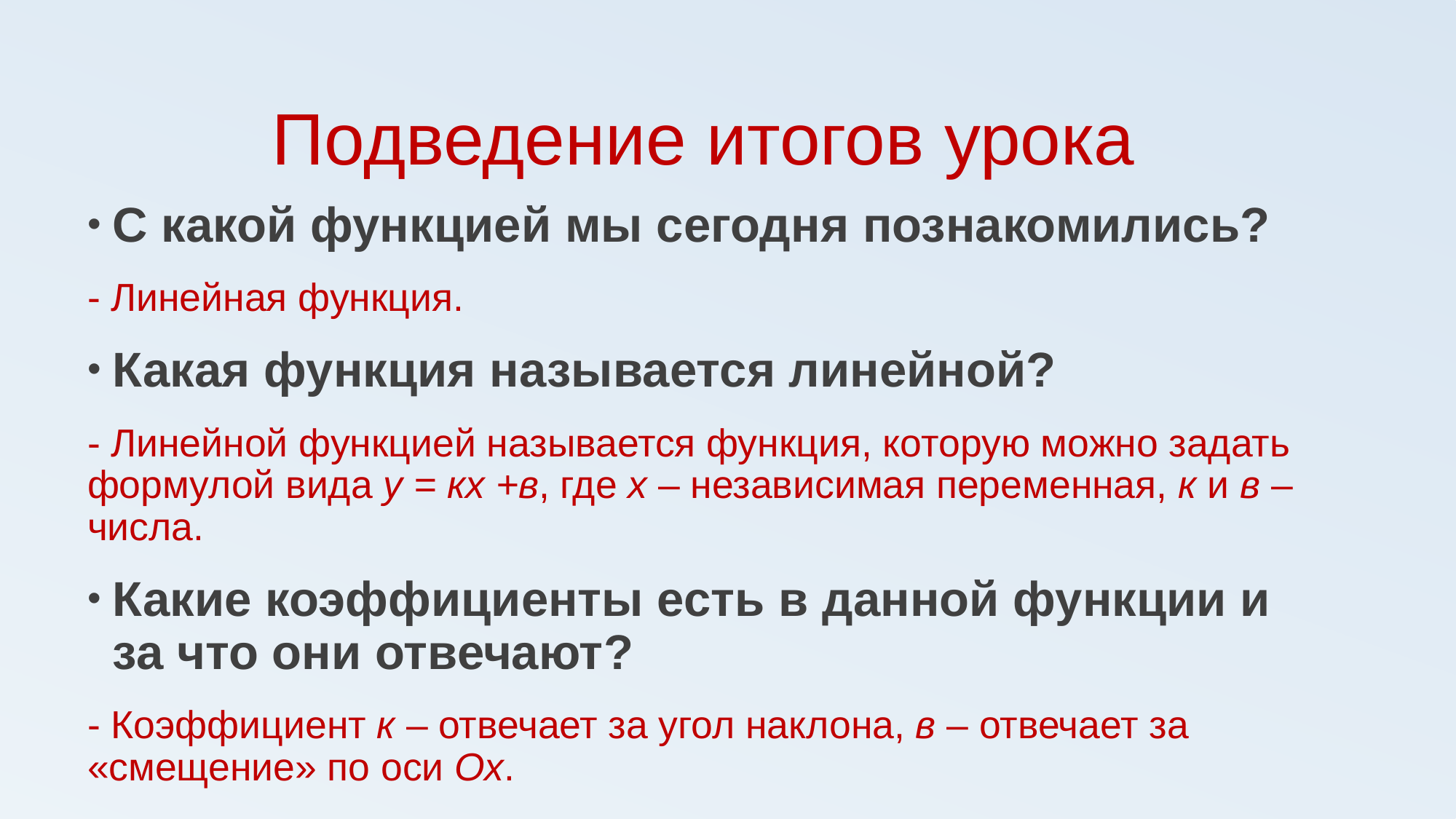

# Подведение итогов урока
С какой функцией мы сегодня познакомились?
- Линейная функция.
Какая функция называется линейной?
- Линейной функцией называется функция, которую можно задать формулой вида у = кх +в, где х – независимая переменная, к и в – числа.
Какие коэффициенты есть в данной функции и за что они отвечают?
- Коэффициент к – отвечает за угол наклона, в – отвечает за «смещение» по оси Ох.